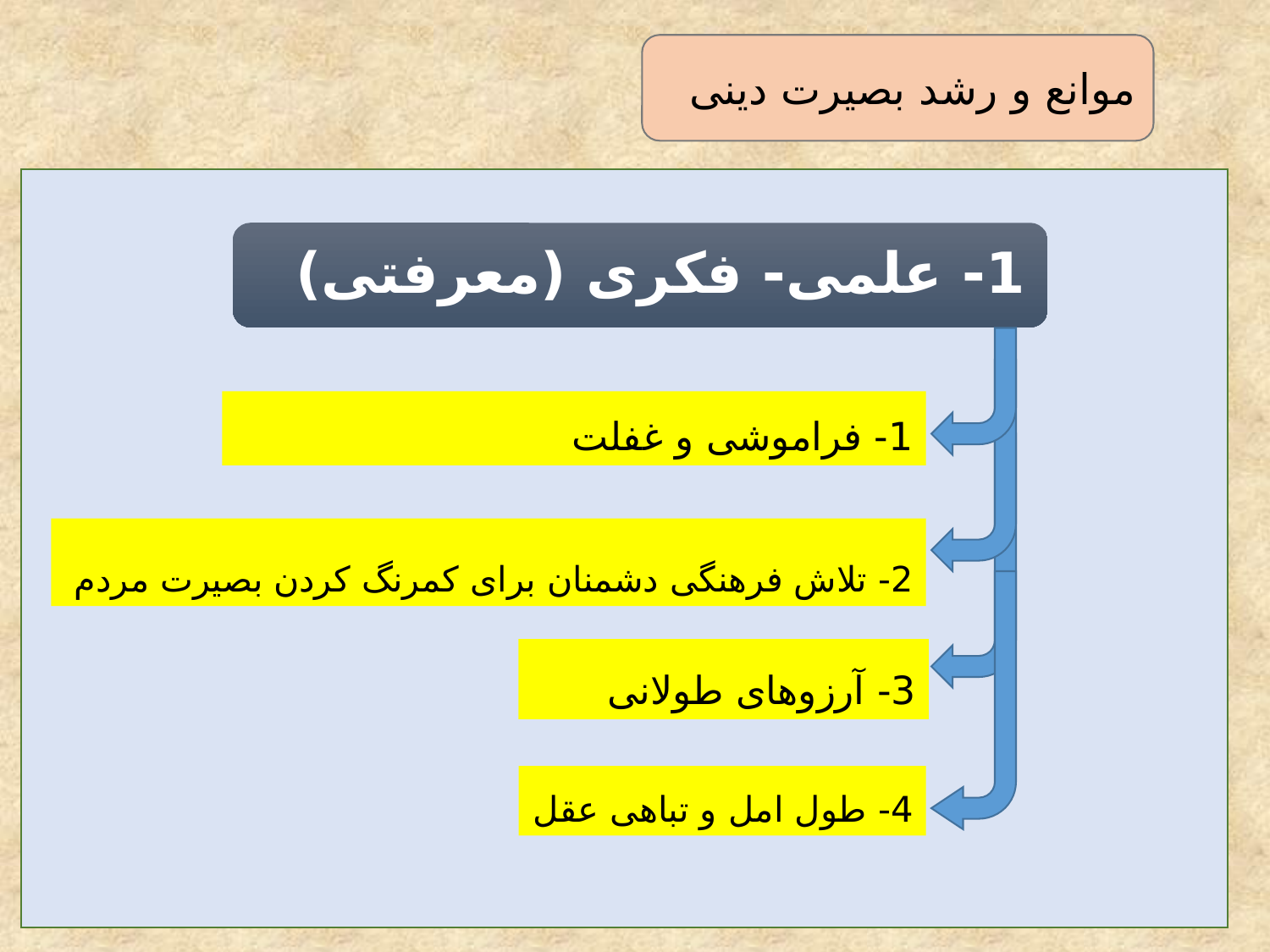

موانع و رشد بصیرت دینی

1- علمی- فکری (معرفتی)

1- فراموشی و غفلت

2- تلاش فرهنگی دشمنان برای کمرنگ کردن بصیرت مردم

3- آرزوهای طولانی
4- طول امل و تباهی عقل